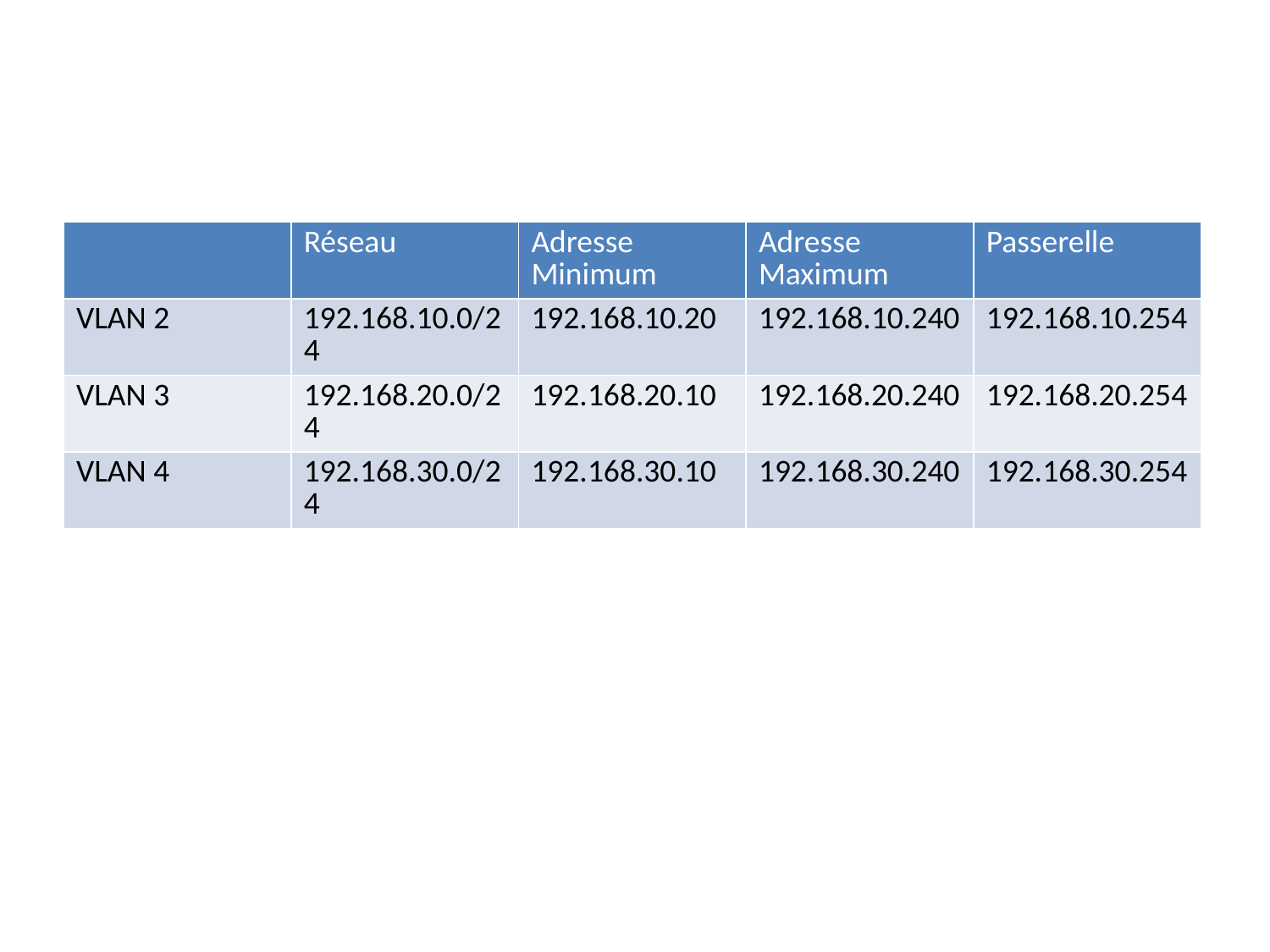

|  | Réseau | Adresse Minimum | Adresse Maximum | Passerelle |
| --- | --- | --- | --- | --- |
| VLAN 2 | 192.168.10.0/24 | 192.168.10.20 | 192.168.10.240 | 192.168.10.254 |
| VLAN 3 | 192.168.20.0/24 | 192.168.20.10 | 192.168.20.240 | 192.168.20.254 |
| VLAN 4 | 192.168.30.0/24 | 192.168.30.10 | 192.168.30.240 | 192.168.30.254 |